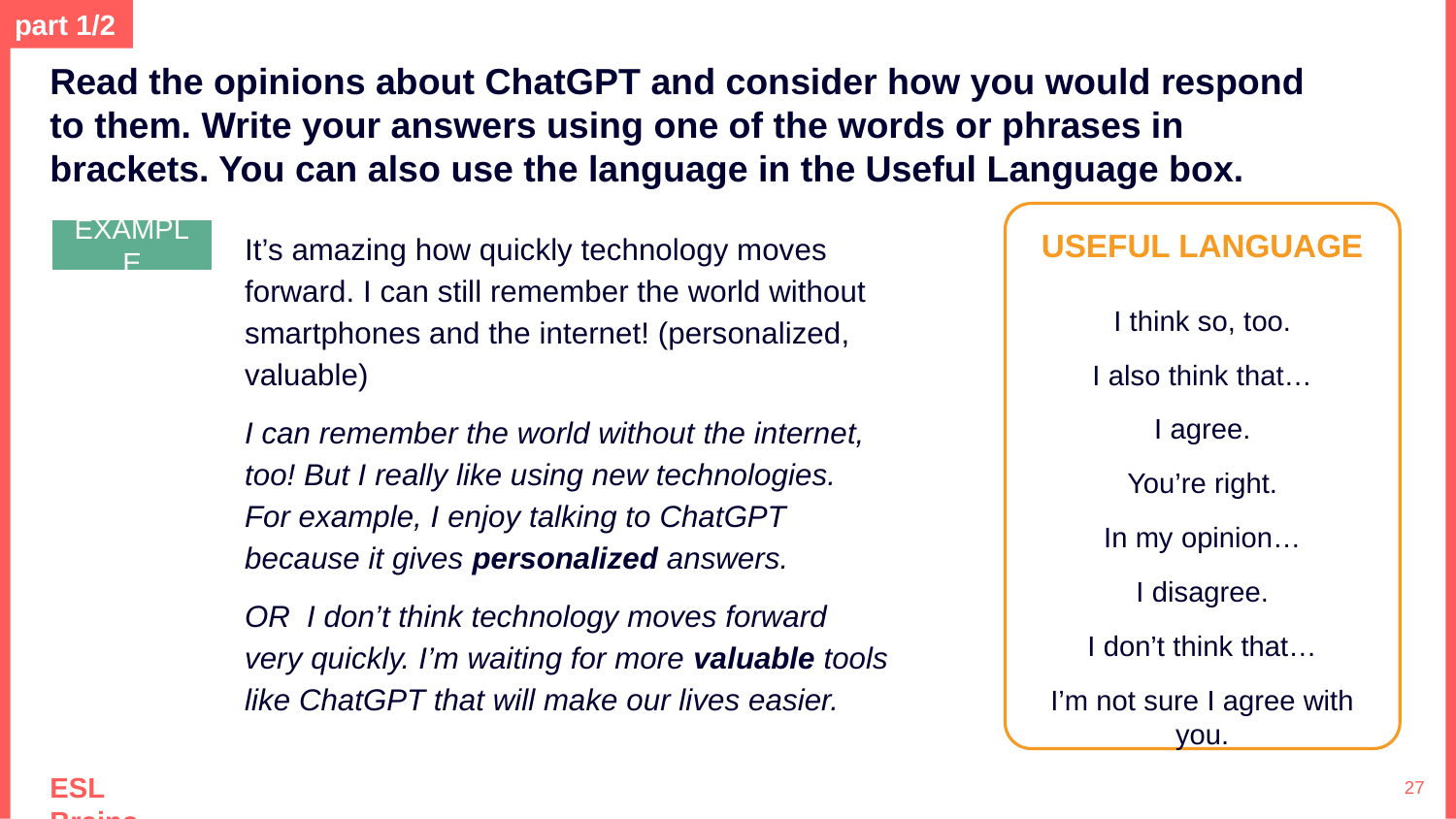

part 1/2
Read the opinions about ChatGPT and consider how you would respond to them. Write your answers using one of the words or phrases in brackets. You can also use the language in the Useful Language box.
USEFUL LANGUAGE
I think so, too.
I also think that…
I agree.
You’re right.
In my opinion…
I disagree.
I don’t think that…
I’m not sure I agree with you.
It’s amazing how quickly technology moves forward. I can still remember the world without smartphones and the internet! (personalized, valuable)
I can remember the world without the internet, too! But I really like using new technologies. For example, I enjoy talking to ChatGPT because it gives personalized answers.
OR  I don’t think technology moves forward very quickly. I’m waiting for more valuable tools like ChatGPT that will make our lives easier.
EXAMPLE
27